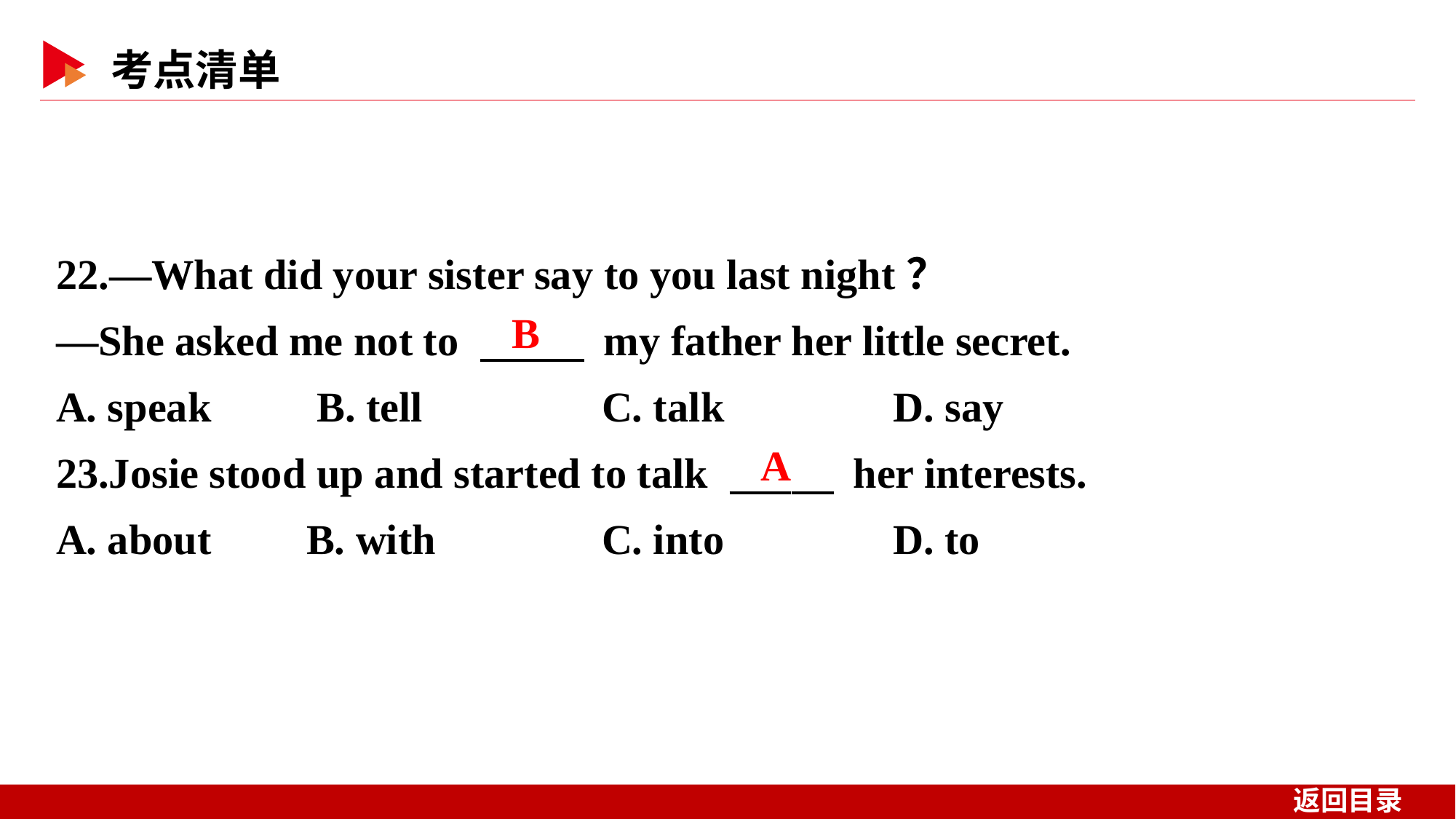

22.—What did your sister say to you last night？
—She asked me not to 　  　 my father her little secret.
A. speak          B. tell		C. talk                D. say
23.Josie stood up and started to talk 　  　 her interests.
A. about         B. with		C. into                D. to
B
A